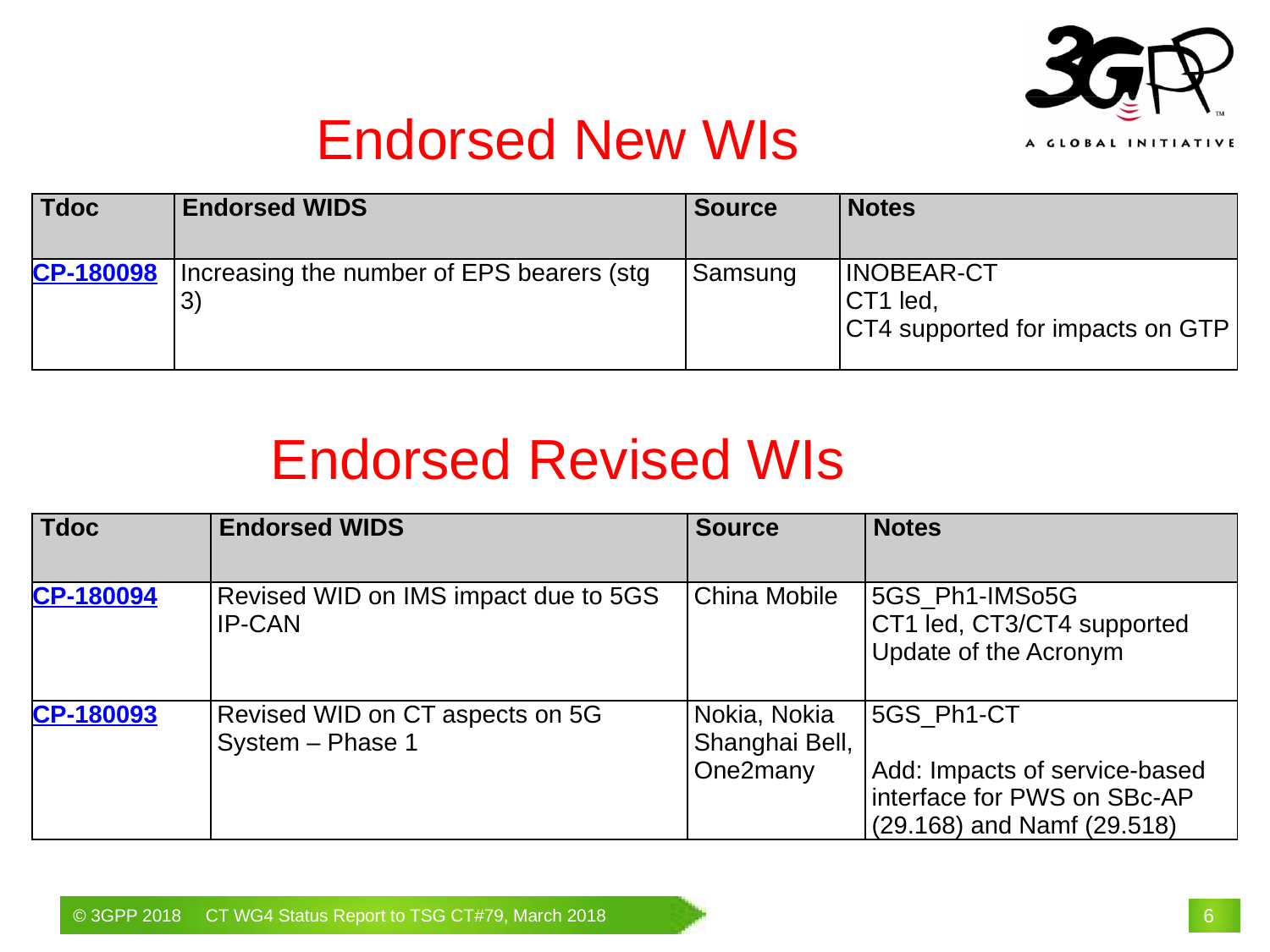

# Endorsed New WIs

| Tdoc | Endorsed WIDS | Source | Notes |
| --- | --- | --- | --- |
| CP-180098 | Increasing the number of EPS bearers (stg 3) | Samsung | INOBEAR-CT CT1 led, CT4 supported for impacts on GTP |

Endorsed Revised WIs
| Tdoc | Endorsed WIDS | Source | Notes |
| --- | --- | --- | --- |
| CP-180094 | Revised WID on IMS impact due to 5GS IP-CAN | China Mobile | 5GS\_Ph1-IMSo5G CT1 led, CT3/CT4 supported Update of the Acronym |
| CP-180093 | Revised WID on CT aspects on 5G System – Phase 1 | Nokia, Nokia Shanghai Bell, One2many | 5GS\_Ph1-CT Add: Impacts of service-based interface for PWS on SBc-AP (29.168) and Namf (29.518) |